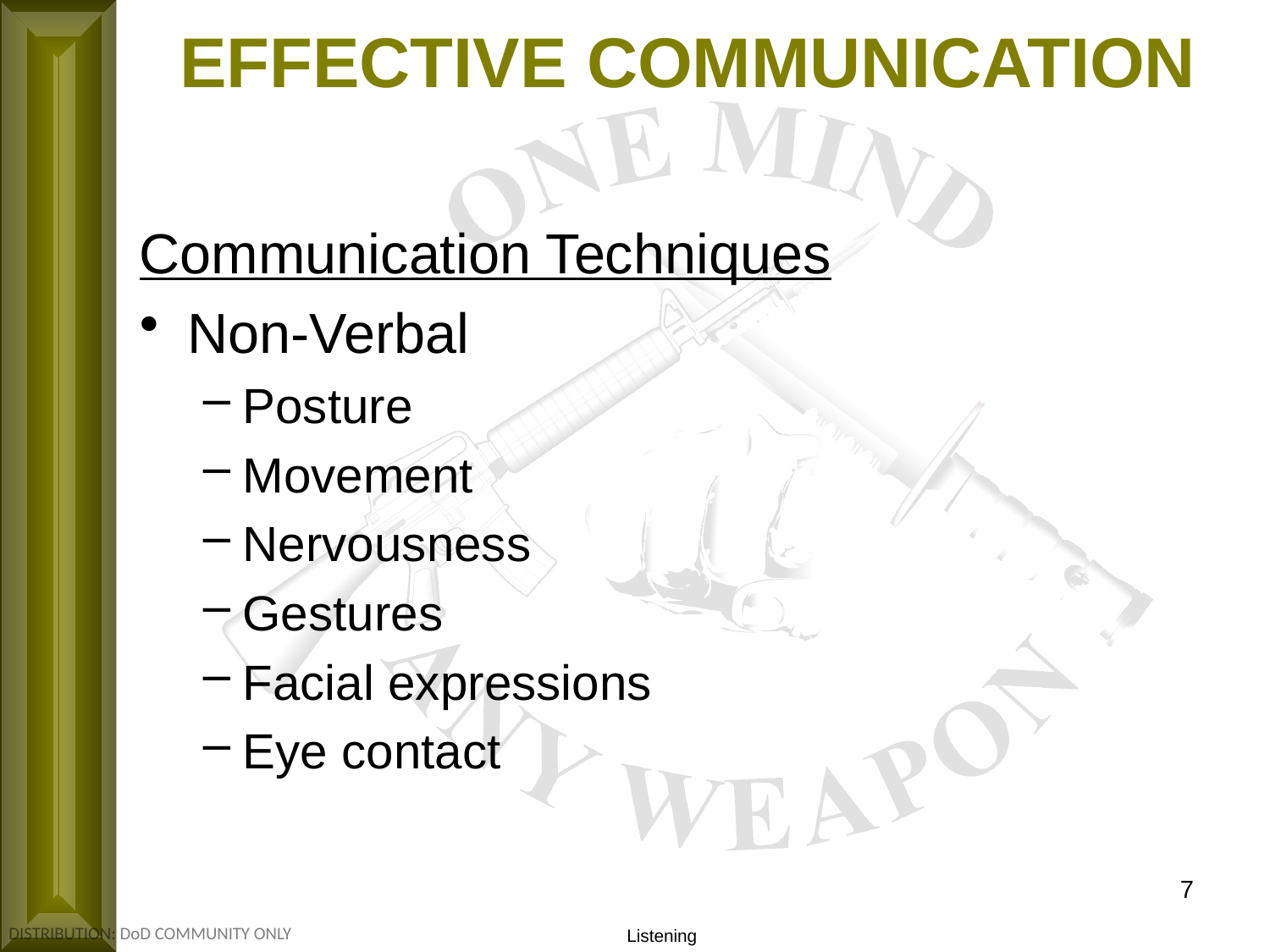

EFFECTIVE COMMUNICATION
Communication Techniques
Non-Verbal
Posture
Movement
Nervousness
Gestures
Facial expressions
Eye contact
7
Listening